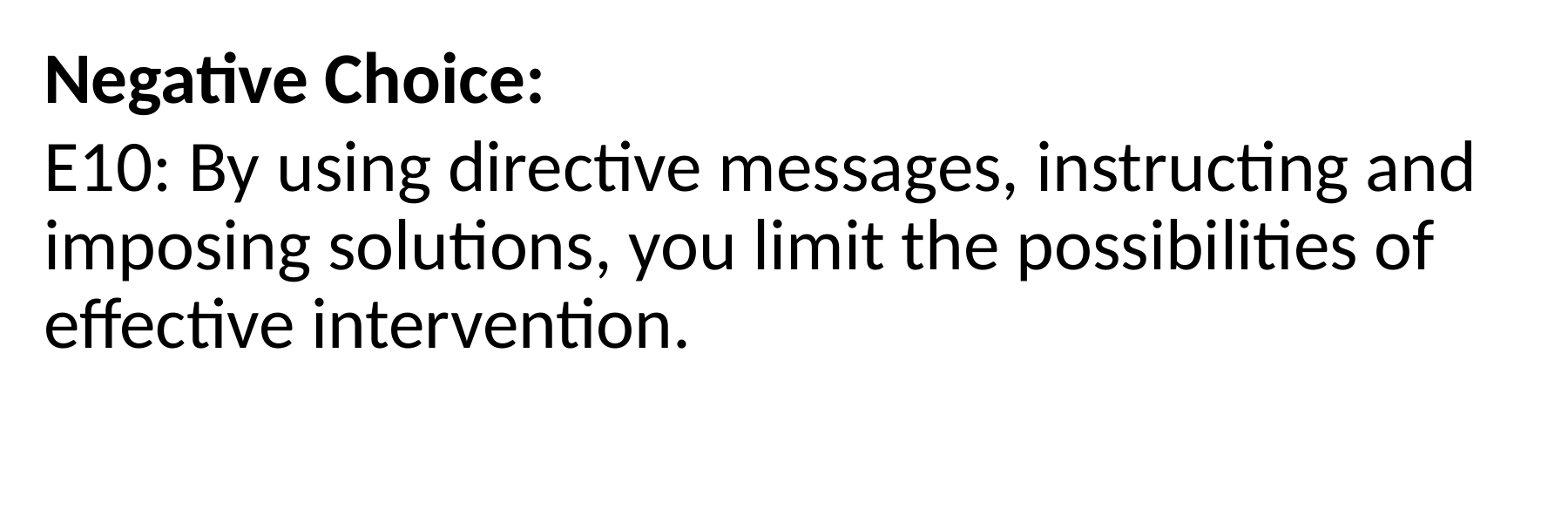

Negative Choice:
E10: By using directive messages, instructing and imposing solutions, you limit the possibilities of effective intervention.